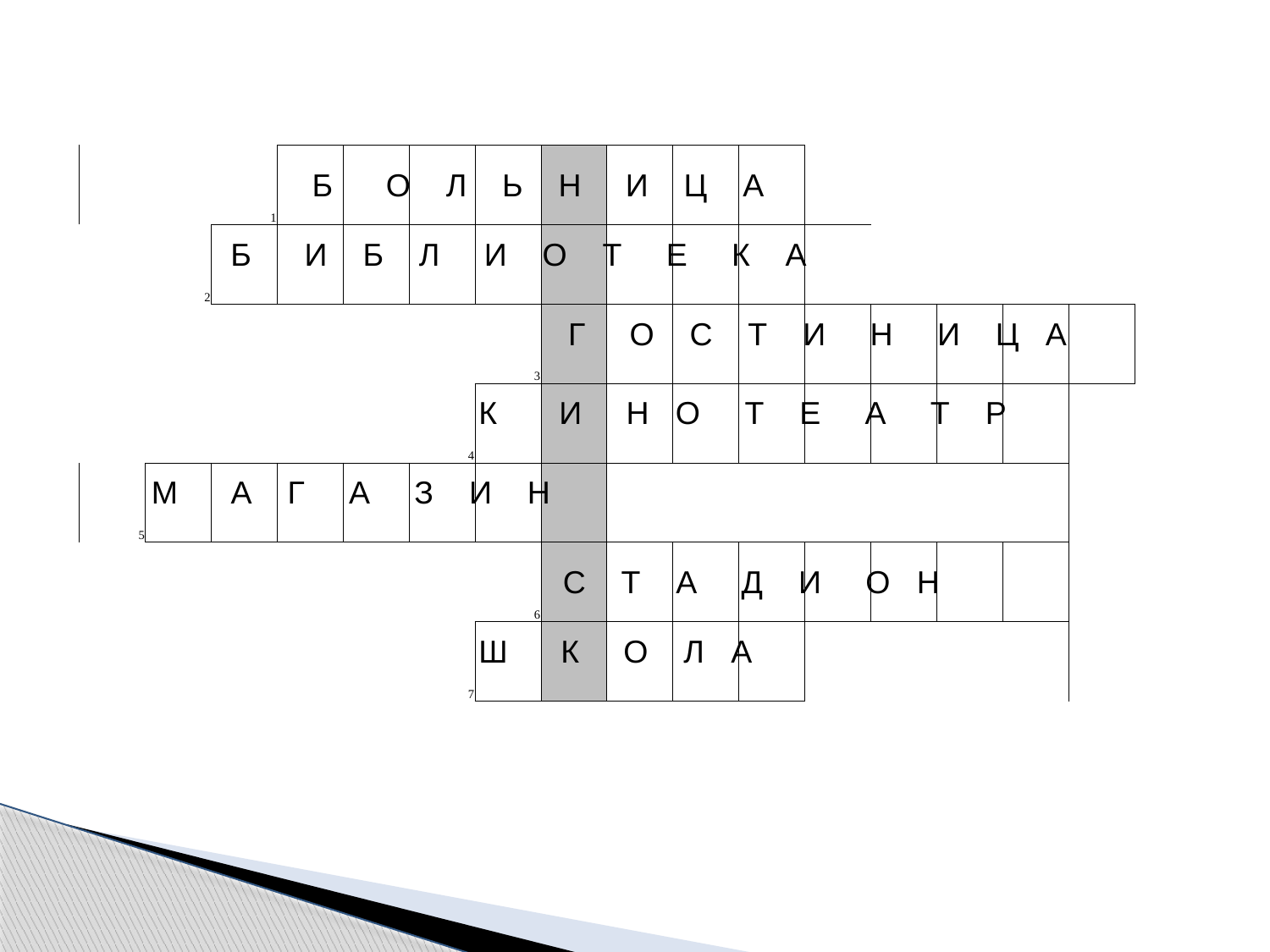

|  |  |  |  |  |  |  |  |  |  |  |  |  |  |  |  |  |
| --- | --- | --- | --- | --- | --- | --- | --- | --- | --- | --- | --- | --- | --- | --- | --- | --- |
|  |  | 1 |  |  |  |  |  |  |  |  |  |  |  |  |  |  |
|  | 2 |  |  |  |  |  |  |  |  |  |  |  |  |  |  |  |
|  |  |  |  |  |  | 3 |  |  |  |  |  |  |  |  |  |  |
|  |  |  |  |  | 4 |  |  |  |  |  |  |  |  |  |  |  |
| 5 |  |  |  |  |  |  |  |  |  |  |  |  |  |  |  |  |
|  |  |  |  |  |  | 6 |  |  |  |  |  |  |  |  |  |  |
|  |  |  |  |  | 7 |  |  |  |  |  |  |  |  |  |  |  |
|  |  |  |  |  |  |  |  |  |  |  |  |  |  |  |  |  |
|  |  |  |  |  |  |  |  |  |  |  |  |  |  |  |  |  |
Б      О    Л    Ь    Н     И    Ц    А
Б      И    Б    Л     И    О    Т     Е     К    А

Г     О    С    Т    И     Н     И    Ц   А
К       И     Н   О     Т    Е     А     Т    Р
М      А    Г     А     З    И    Н
     С    Т    А     Д    И     О   Н
Ш      К     О    Л   А